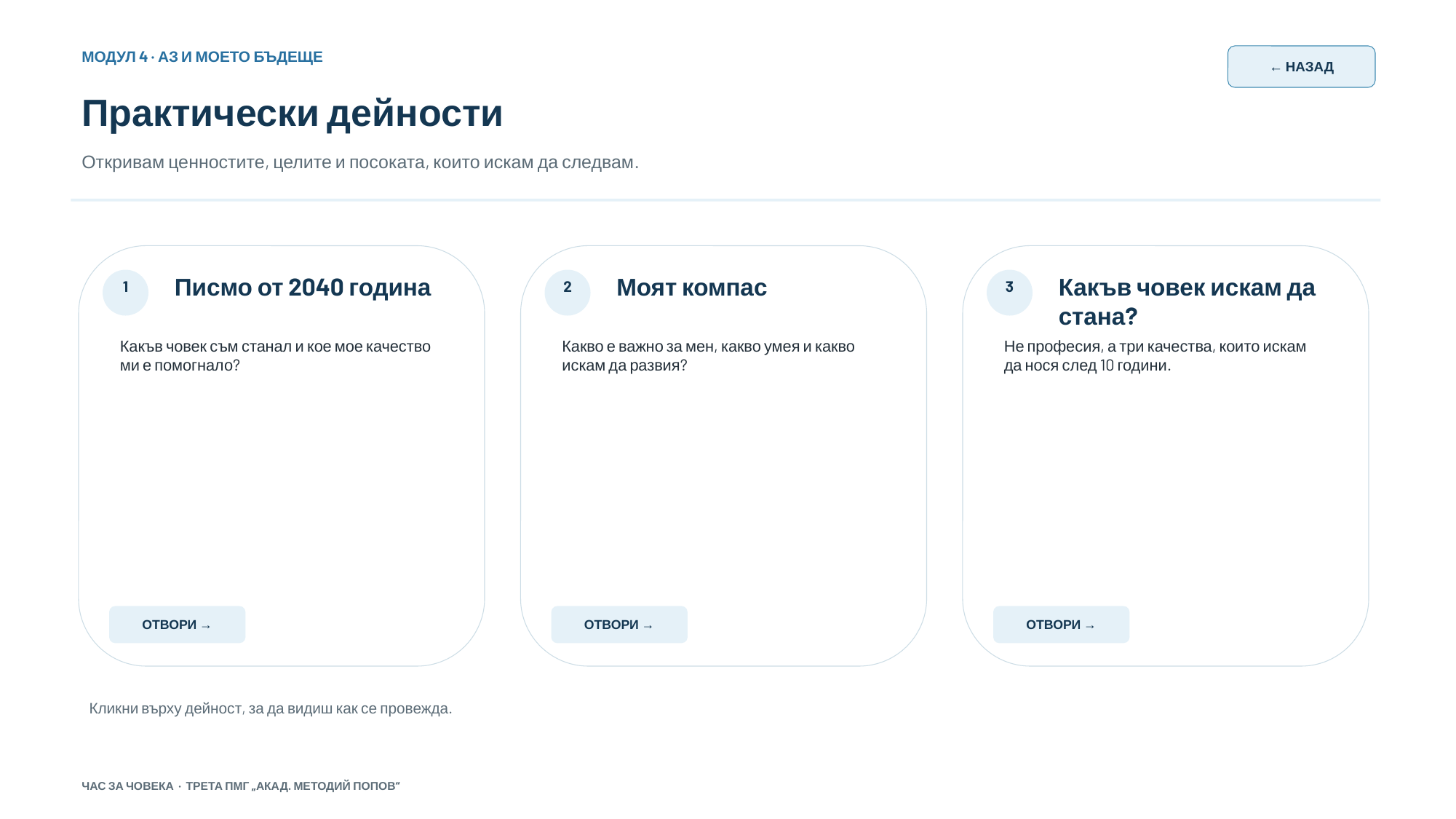

МОДУЛ 4 · АЗ И МОЕТО БЪДЕЩЕ
← НАЗАД
Практически дейности
Откривам ценностите, целите и посоката, които искам да следвам.

Писмо от 2040 година
Моят компас
Какъв човек искам да стана?

1
2
3
Какъв човек съм станал и кое мое качество ми е помогнало?
Какво е важно за мен, какво умея и какво искам да развия?
Не професия, а три качества, които искам да нося след 10 години.
ОТВОРИ →
ОТВОРИ →
ОТВОРИ →
Кликни върху дейност, за да видиш как се провежда.
ЧАС ЗА ЧОВЕКА  ·  ТРЕТА ПМГ „АКАД. МЕТОДИЙ ПОПОВ“